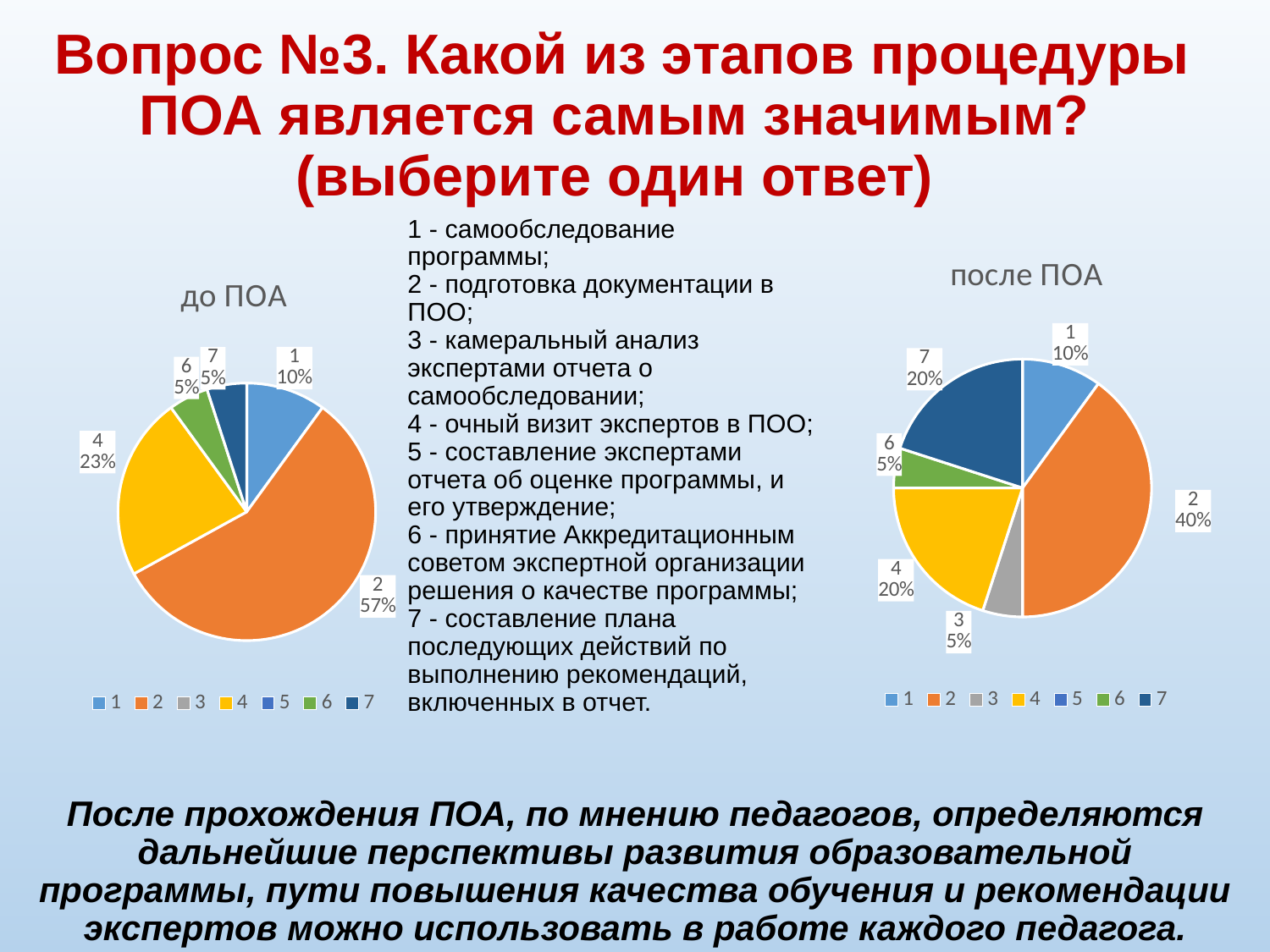

# Вопрос №3. Какой из этапов процедуры ПОА является самым значимым?  (выберите один ответ)
1 - самообследование программы;
2 - подготовка документации в ПОО;
3 - камеральный анализ экспертами отчета о самообследовании;
4 - очный визит экспертов в ПОО;
5 - составление экспертами отчета об оценке программы, и его утверждение;
6 - принятие Аккредитационным советом экспертной организации решения о качестве программы;
7 - составление плана последующих действий по выполнению рекомендаций, включенных в отчет.

### Chart:

| Category | после ПОА |
|---|---|
| 1 | 10.0 |
| 2 | 40.0 |
| 3 | 5.0 |
| 4 | 20.0 |
| 5 | 0.0 |
| 6 | 5.0 |
| 7 | 20.0 |

### Chart:

| Category | до ПОА |
|---|---|
| 1 | 10.0 |
| 2 | 57.0 |
| 3 | 0.0 |
| 4 | 23.0 |
| 5 | 0.0 |
| 6 | 5.0 |
| 7 | 5.0 |
После прохождения ПОА, по мнению педагогов, определяются дальнейшие перспективы развития образовательной программы, пути повышения качества обучения и рекомендации экспертов можно использовать в работе каждого педагога.